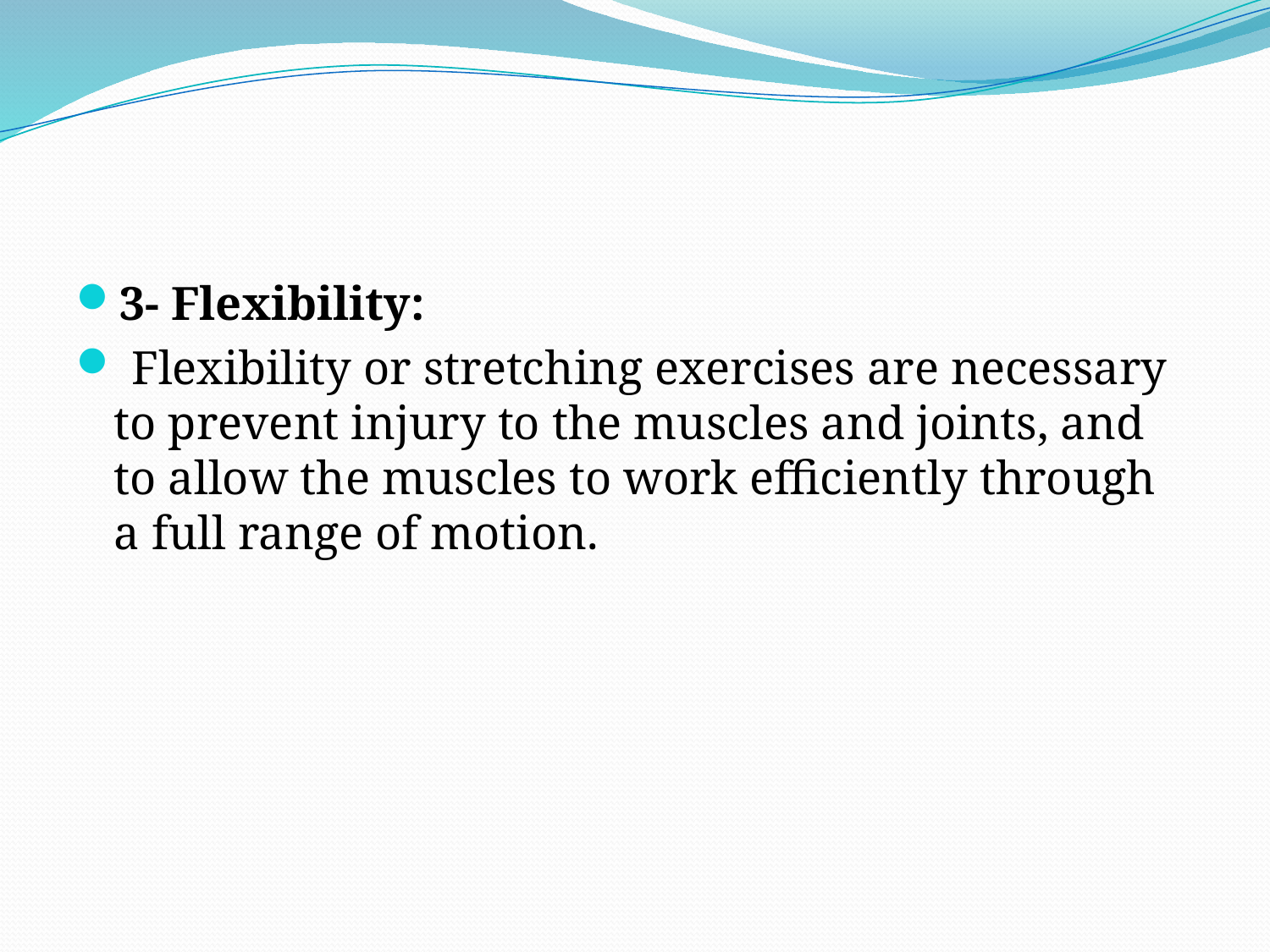

#
3- Flexibility:
 Flexibility or stretching exercises are necessary to prevent injury to the muscles and joints, and to allow the muscles to work efficiently through a full range of motion.